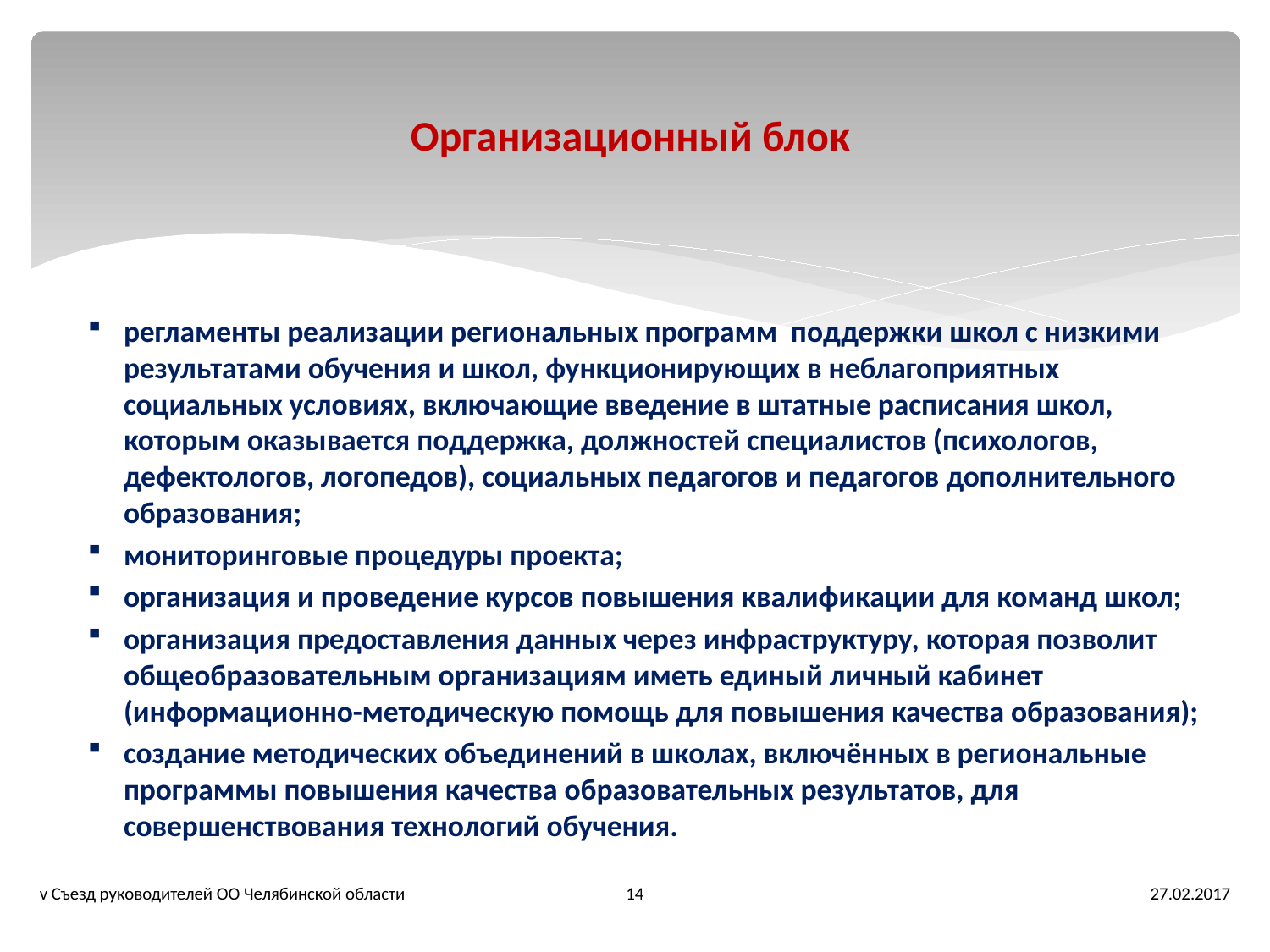

# Организационный блок
регламенты реализации региональных программ  поддержки школ с низкими результатами обучения и школ, функционирующих в неблагоприятных социальных условиях, включающие введение в штатные расписания школ, которым оказывается поддержка, должностей специалистов (психологов, дефектологов, логопедов), социальных педагогов и педагогов дополнительного образования;
мониторинговые процедуры проекта;
организация и проведение курсов повышения квалификации для команд школ;
организация предоставления данных через инфраструктуру, которая позволит общеобразовательным организациям иметь единый личный кабинет (информационно-методическую помощь для повышения качества образования);
создание методических объединений в школах, включённых в региональные программы повышения качества образовательных результатов, для совершенствования технологий обучения.

14
v Съезд руководителей ОО Челябинской области
27.02.2017